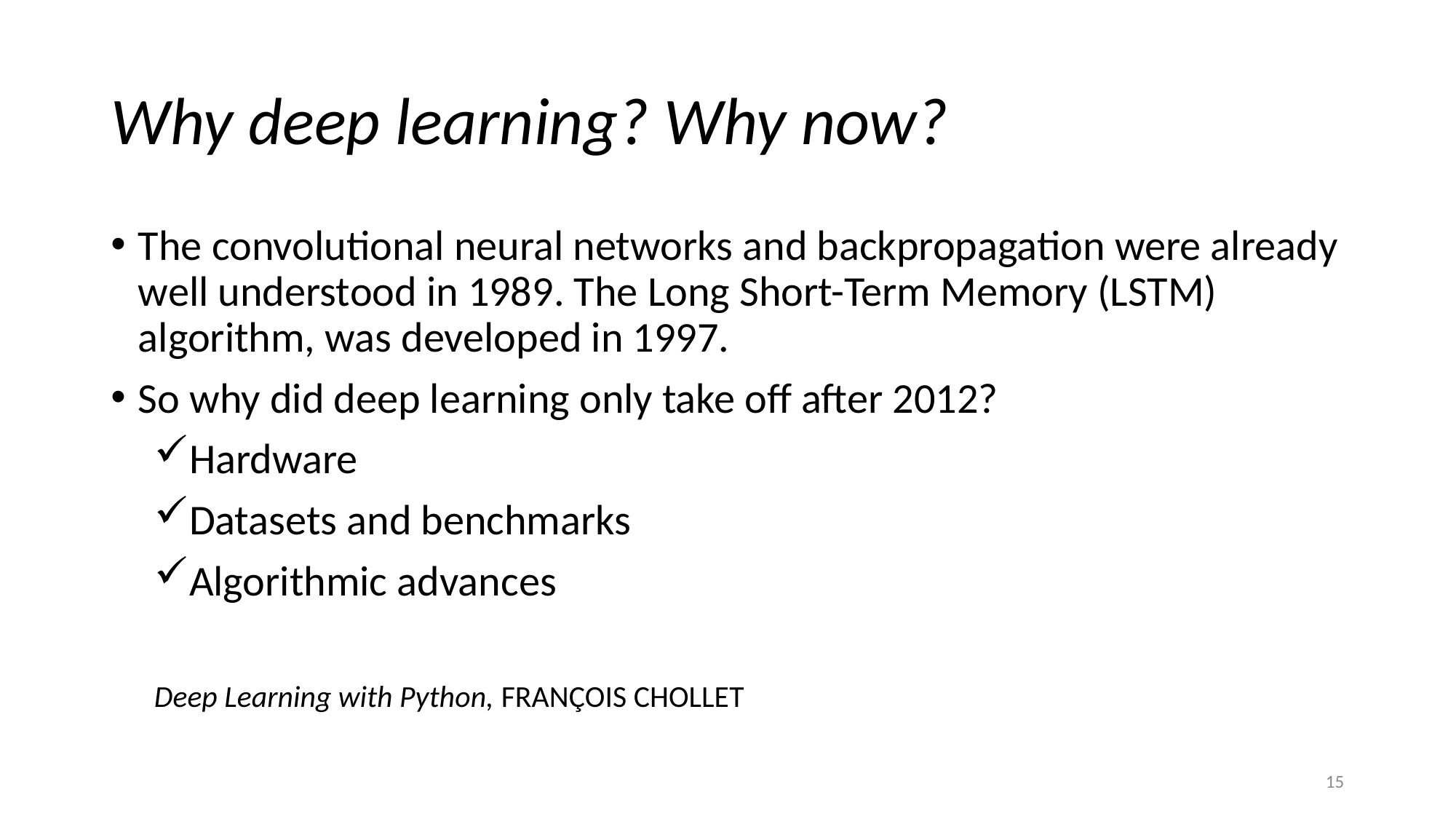

# Why deep learning? Why now?
The convolutional neural networks and backpropagation were already well understood in 1989. The Long Short-Term Memory (LSTM) algorithm, was developed in 1997.
So why did deep learning only take off after 2012?
Hardware
Datasets and benchmarks
Algorithmic advances

Deep Learning with Python, FRANÇOIS CHOLLET
15